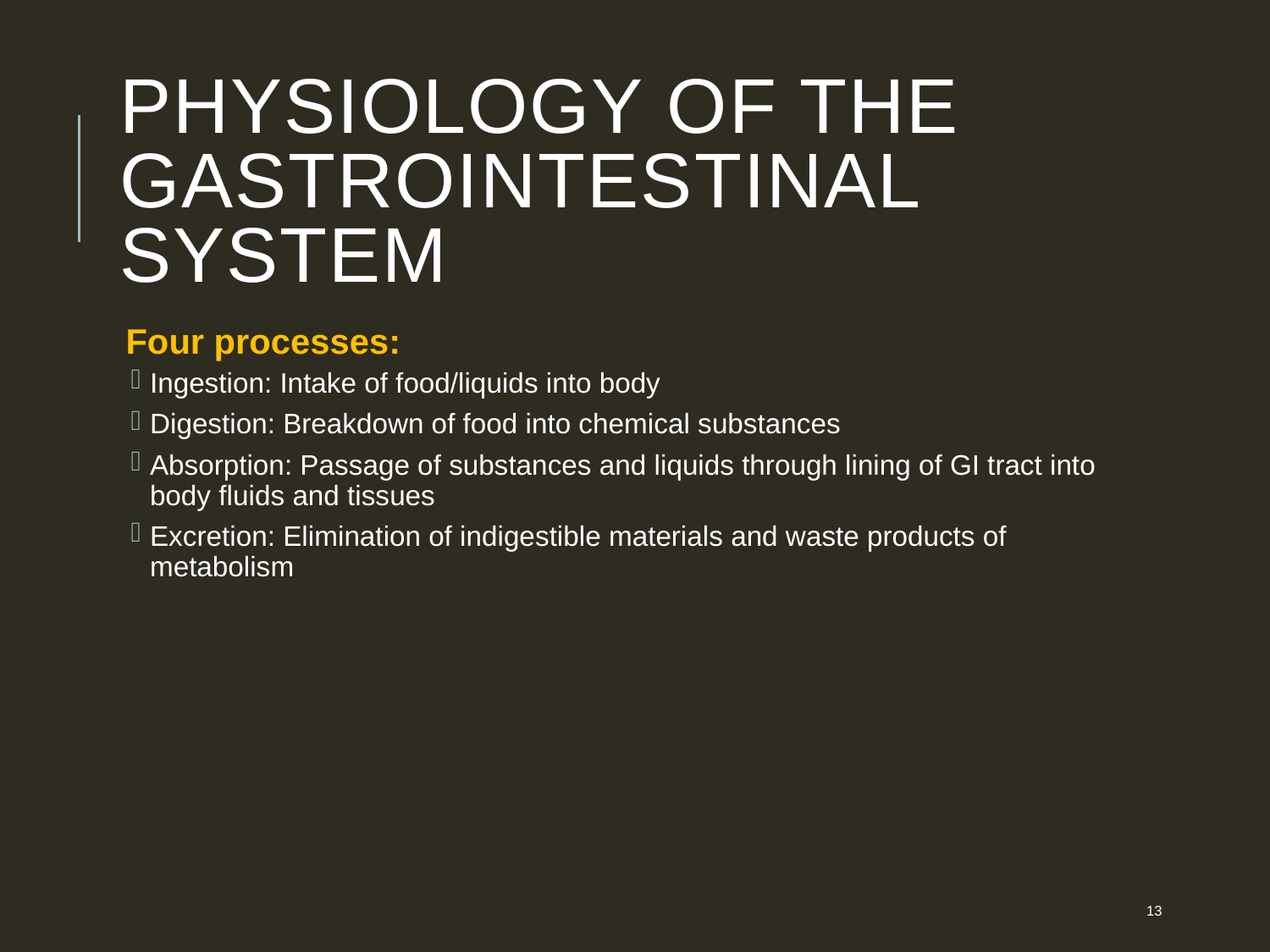

# Physiology of the Gastrointestinal System
Four processes:
Ingestion: Intake of food/liquids into body
Digestion: Breakdown of food into chemical substances
Absorption: Passage of substances and liquids through lining of GI tract into body fluids and tissues
Excretion: Elimination of indigestible materials and waste products of metabolism
 13